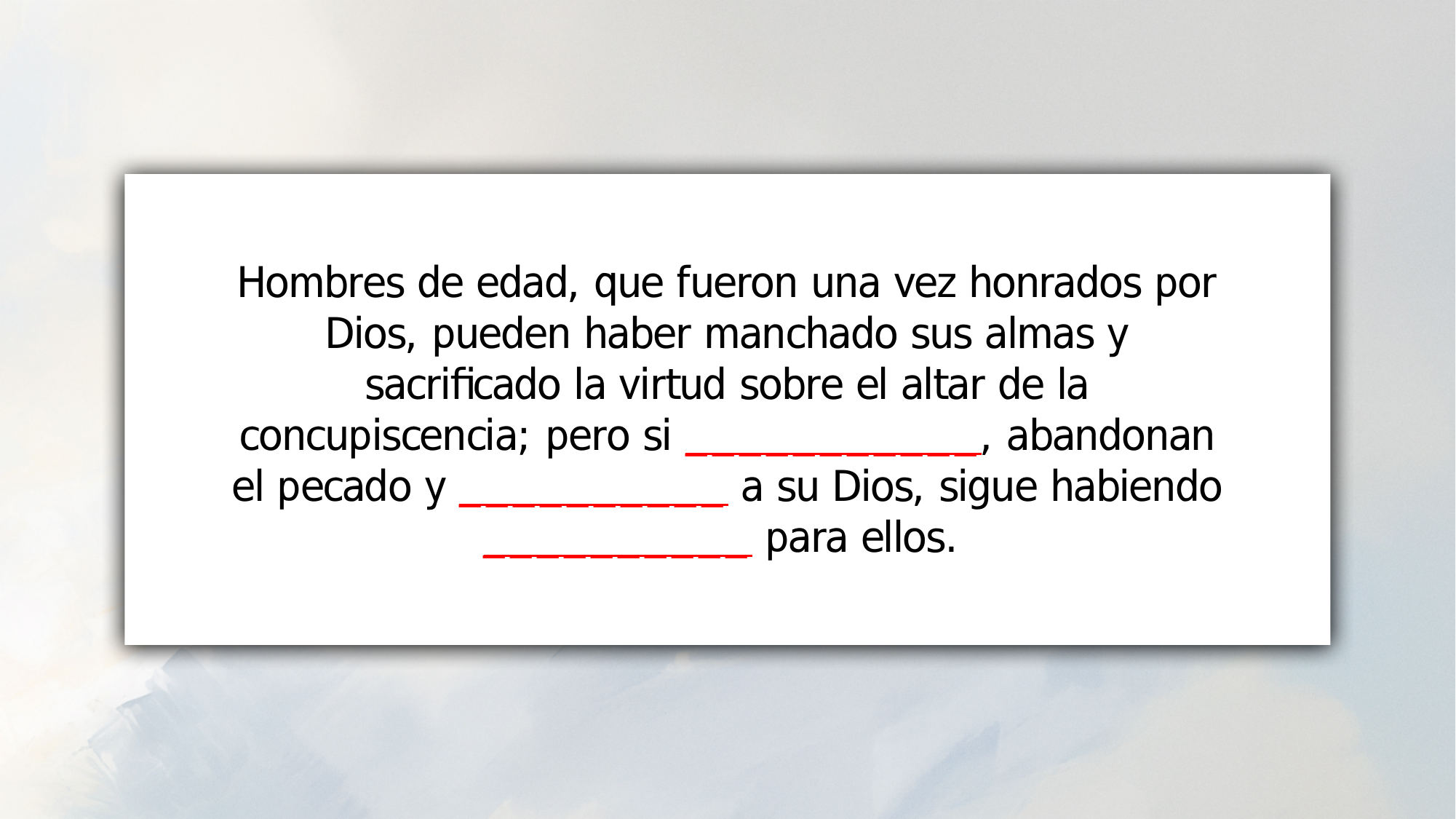

Hombres de edad, que fueron una vez honrados por Dios, pueden haber manchado sus almas y sacrificado la virtud sobre el altar de la concupiscencia; pero si ___________, abandonan el pecado y __________ a su Dios, sigue habiendo __________ para ellos.